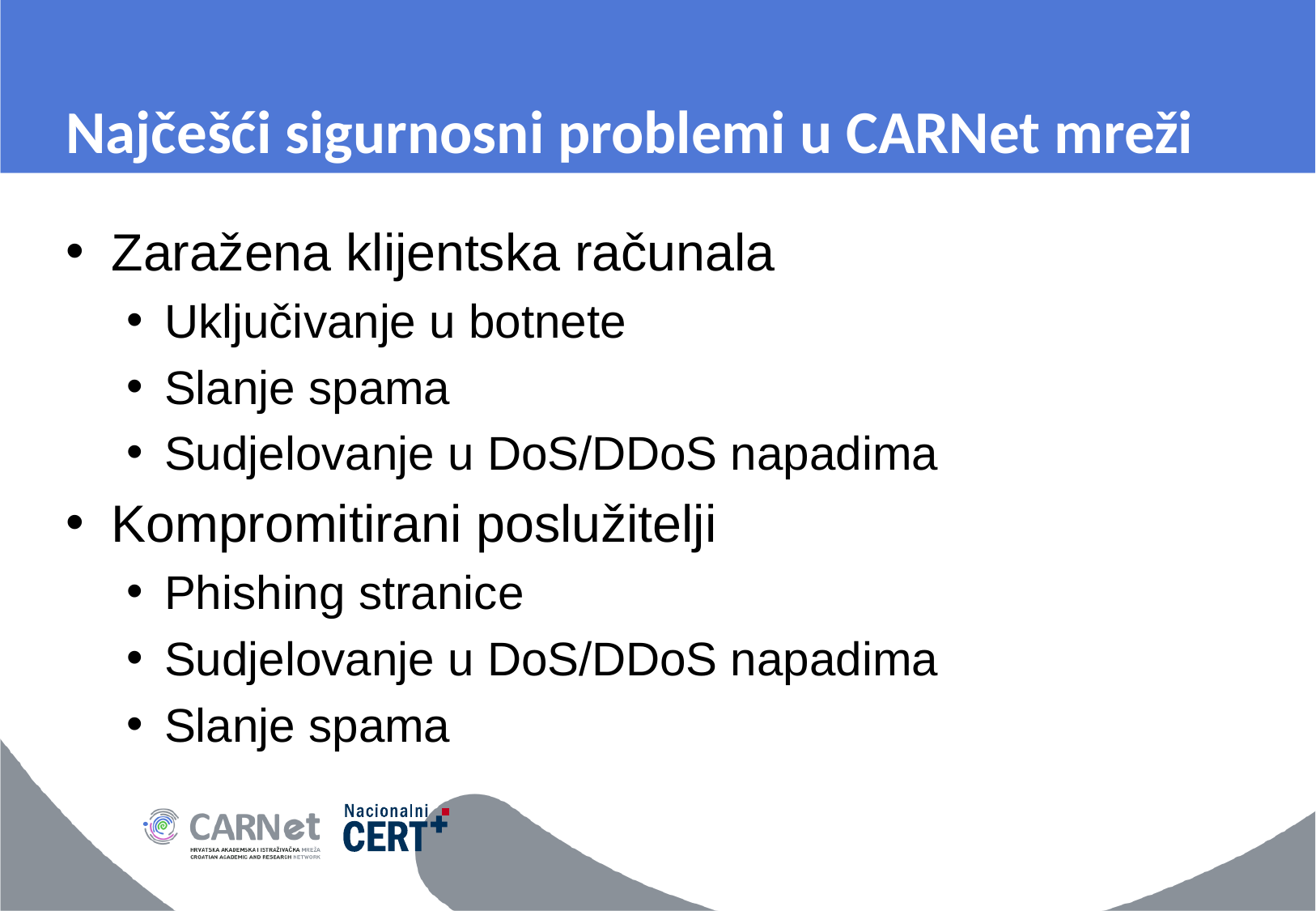

# Najčešći sigurnosni problemi u CARNet mreži
Zaražena klijentska računala
Uključivanje u botnete
Slanje spama
Sudjelovanje u DoS/DDoS napadima
Kompromitirani poslužitelji
Phishing stranice
Sudjelovanje u DoS/DDoS napadima
Slanje spama